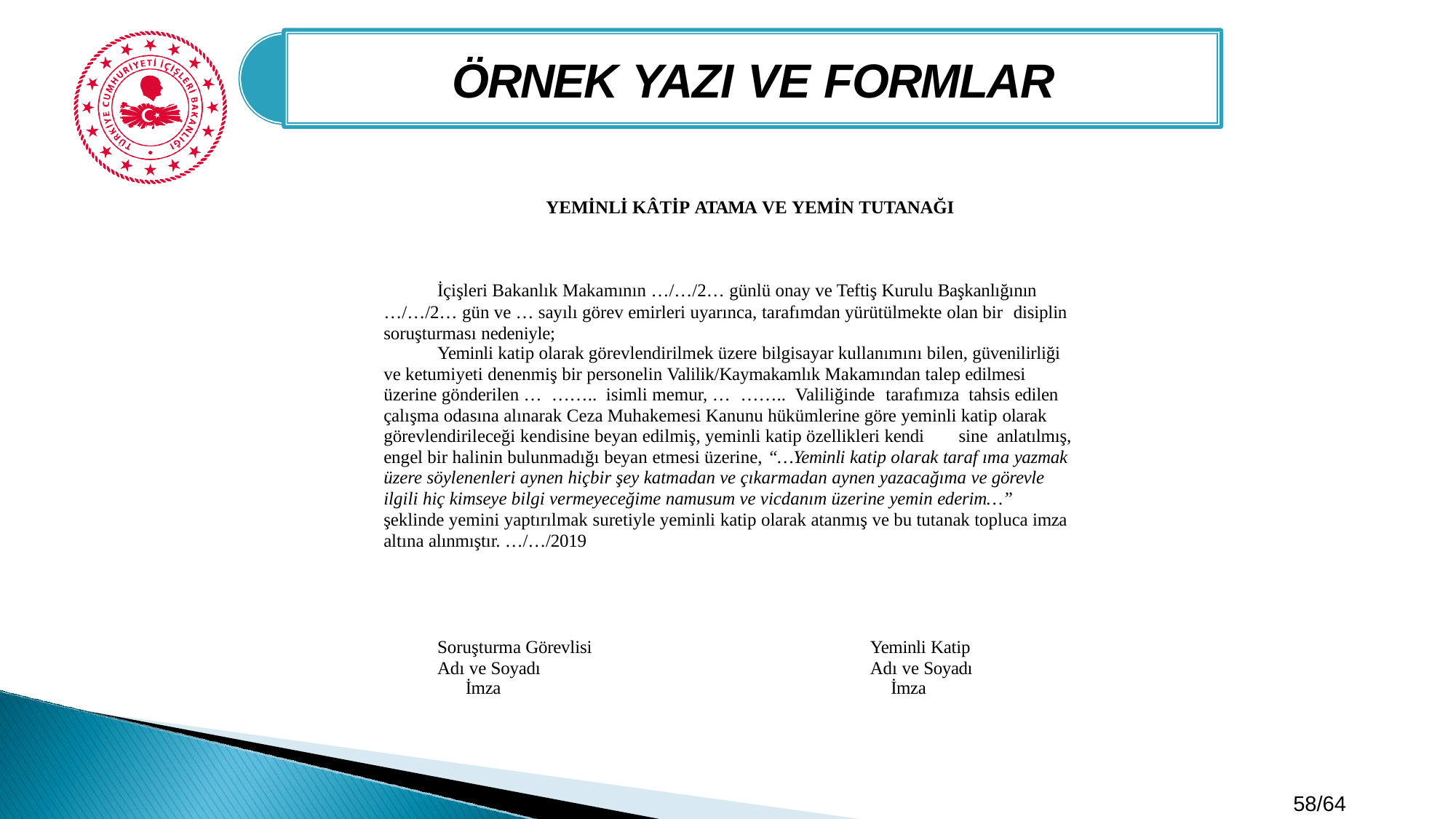

# ÖRNEK YAZI VE FORMLAR
YEMİNLİ KÂTİP ATAMA VE YEMİN TUTANAĞI
İçişleri Bakanlık Makamının …/…/2… günlü onay ve Teftiş Kurulu Başkanlığının
…/…/2… gün ve … sayılı görev emirleri uyarınca, tarafımdan yürütülmekte olan bir disiplin soruşturması nedeniyle;
Yeminli katip olarak görevlendirilmek üzere bilgisayar kullanımını bilen, güvenilirliği
ve ketumiyeti denenmiş bir personelin Valilik/Kaymakamlık Makamından talep edilmesi
üzerine gönderilen … …….. isimli memur, … …….. Valiliğinde tarafımıza tahsis edilen çalışma odasına alınarak Ceza Muhakemesi Kanunu hükümlerine göre yeminli katip olarak görevlendirileceği kendisine beyan edilmiş, yeminli katip özellikleri kendi	sine anlatılmış, engel bir halinin bulunmadığı beyan etmesi üzerine, “…Yeminli katip olarak taraf ıma yazmak üzere söylenenleri aynen hiçbir şey katmadan ve çıkarmadan aynen yazacağıma ve görevle
ilgili hiç kimseye bilgi vermeyeceğime namusum ve vicdanım üzerine yemin ederim…”
şeklinde yemini yaptırılmak suretiyle yeminli katip olarak atanmış ve bu tutanak topluca imza
altına alınmıştır. …/…/2019
Soruşturma Görevlisi Adı ve Soyadı
İmza
Yeminli Katip Adı ve Soyadı
İmza